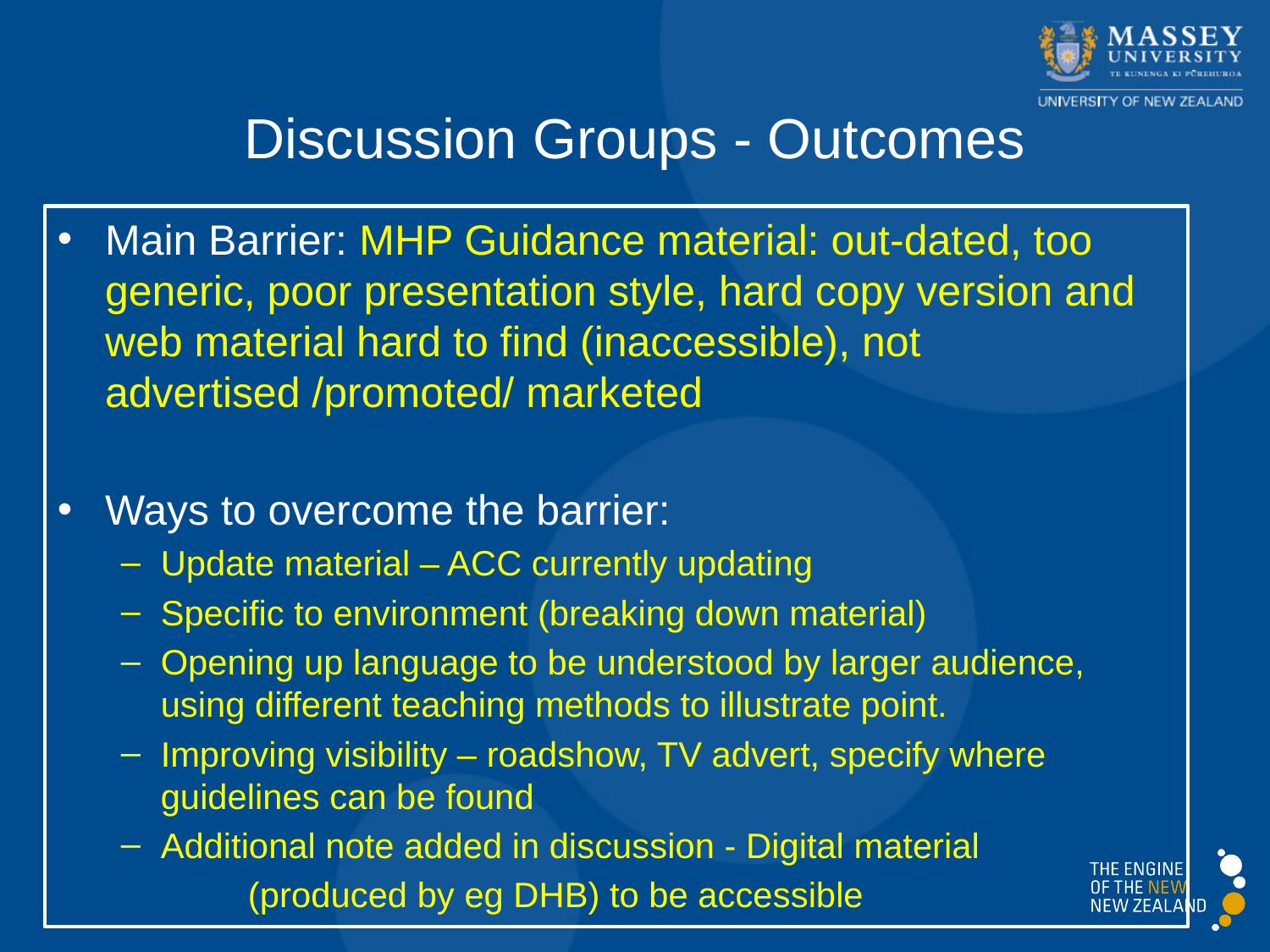

Discussion Groups - Outcomes
Main Barrier: MHP Guidance material: out-dated, too generic, poor presentation style, hard copy version and web material hard to find (inaccessible), not advertised /promoted/ marketed

Ways to overcome the barrier:
Update material – ACC currently updating
Specific to environment (breaking down material)
Opening up language to be understood by larger audience, using different teaching methods to illustrate point.
Improving visibility – roadshow, TV advert, specify where guidelines can be found
Additional note added in discussion - Digital material
	(produced by eg DHB) to be accessible